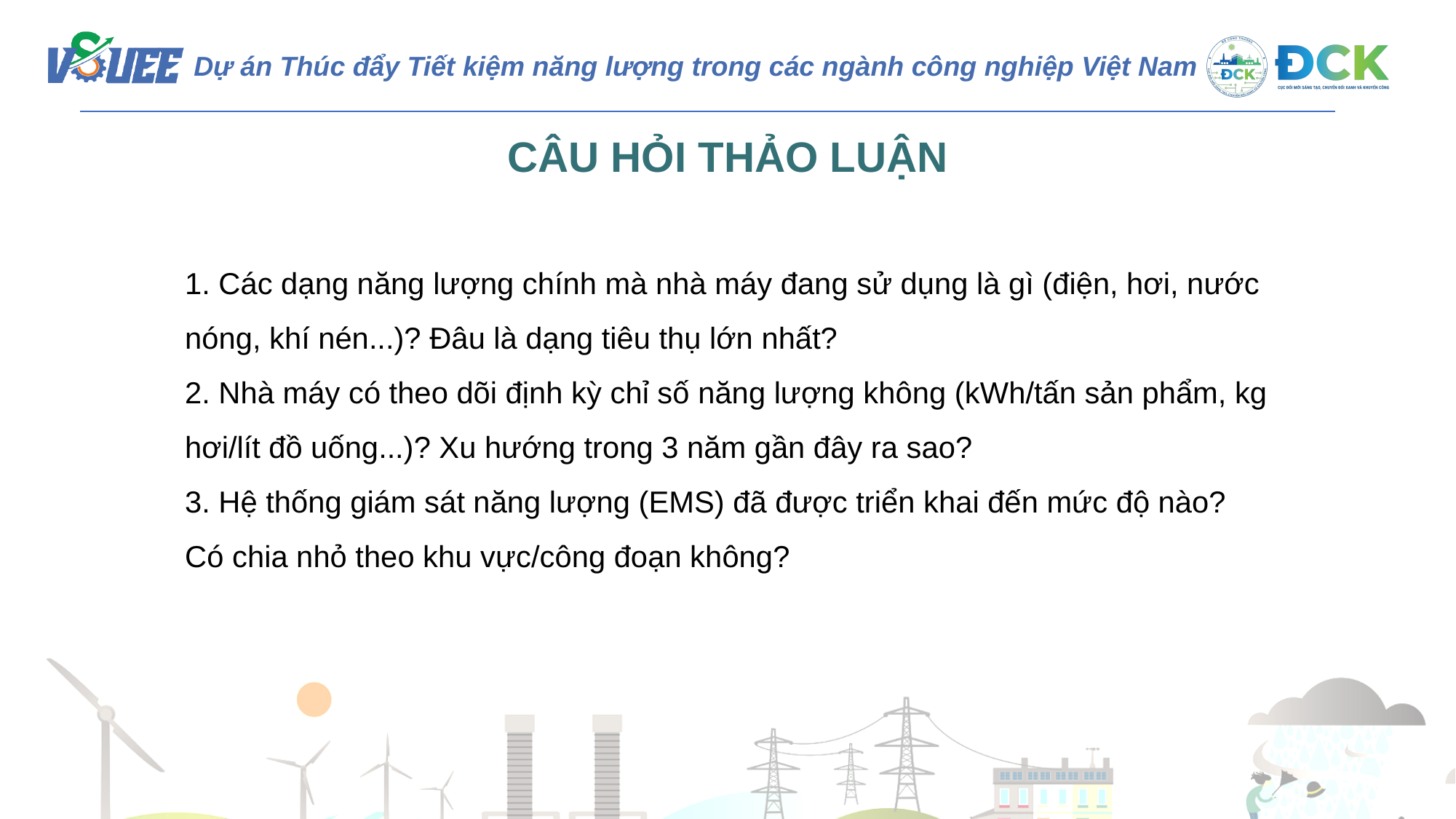

CÂU HỎI THẢO LUẬN
1. Các dạng năng lượng chính mà nhà máy đang sử dụng là gì (điện, hơi, nước nóng, khí nén...)? Đâu là dạng tiêu thụ lớn nhất?
2. Nhà máy có theo dõi định kỳ chỉ số năng lượng không (kWh/tấn sản phẩm, kg hơi/lít đồ uống...)? Xu hướng trong 3 năm gần đây ra sao?
3. Hệ thống giám sát năng lượng (EMS) đã được triển khai đến mức độ nào? Có chia nhỏ theo khu vực/công đoạn không?